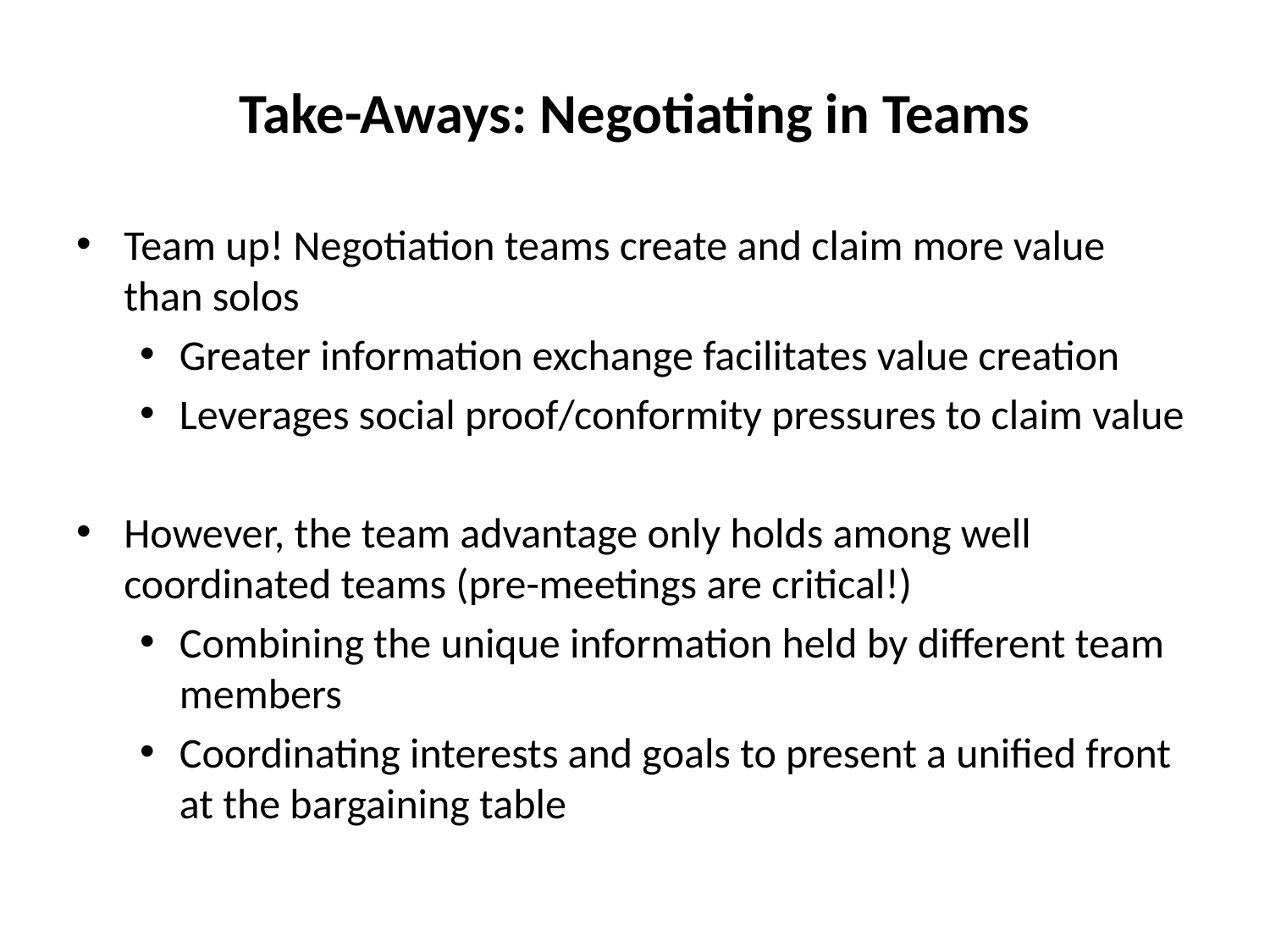

# Take-Aways: Negotiating in Teams
Team up! Negotiation teams create and claim more value than solos
Greater information exchange facilitates value creation
Leverages social proof/conformity pressures to claim value

However, the team advantage only holds among well coordinated teams (pre-meetings are critical!)
Combining the unique information held by different team members
Coordinating interests and goals to present a unified front at the bargaining table